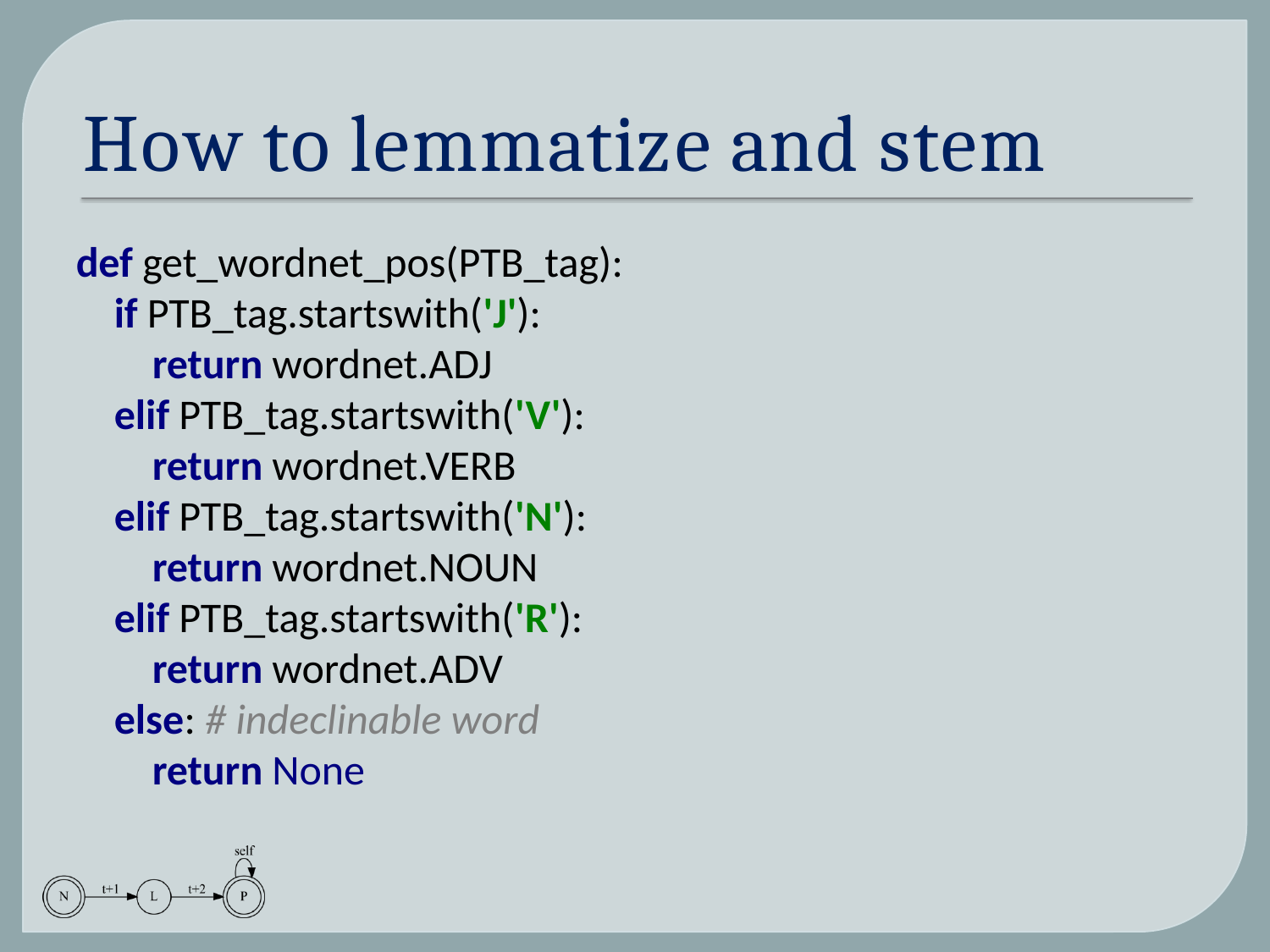

# How to lemmatize and stem
def get_wordnet_pos(PTB_tag):
    if PTB_tag.startswith('J'):
        return wordnet.ADJ
    elif PTB_tag.startswith('V'):
        return wordnet.VERB
    elif PTB_tag.startswith('N'):
        return wordnet.NOUN
    elif PTB_tag.startswith('R'):
        return wordnet.ADV
    else: # indeclinable word
        return None